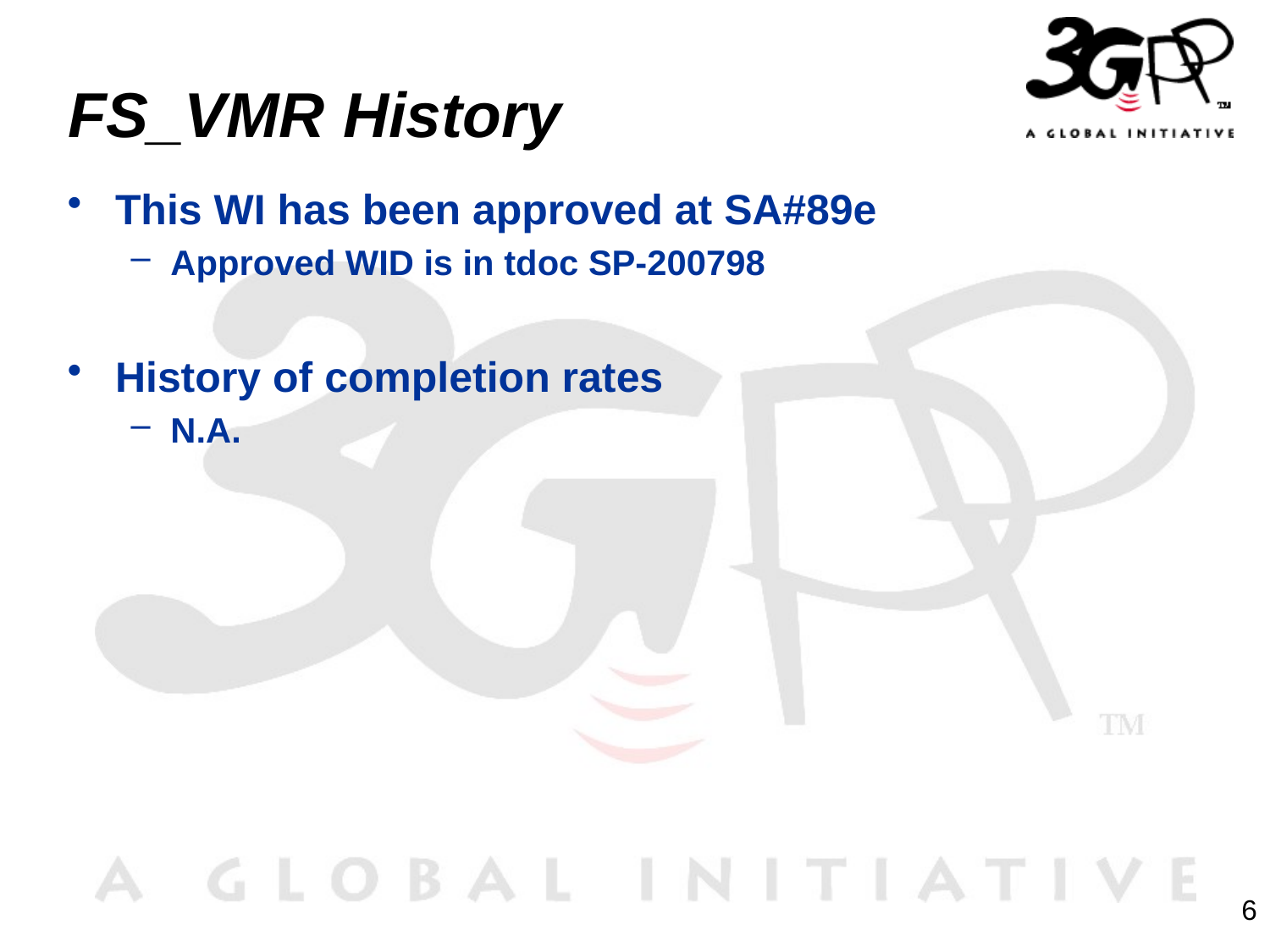

# FS_VMR History
This WI has been approved at SA#89e
Approved WID is in tdoc SP-200798

History of completion rates
N.A.
6